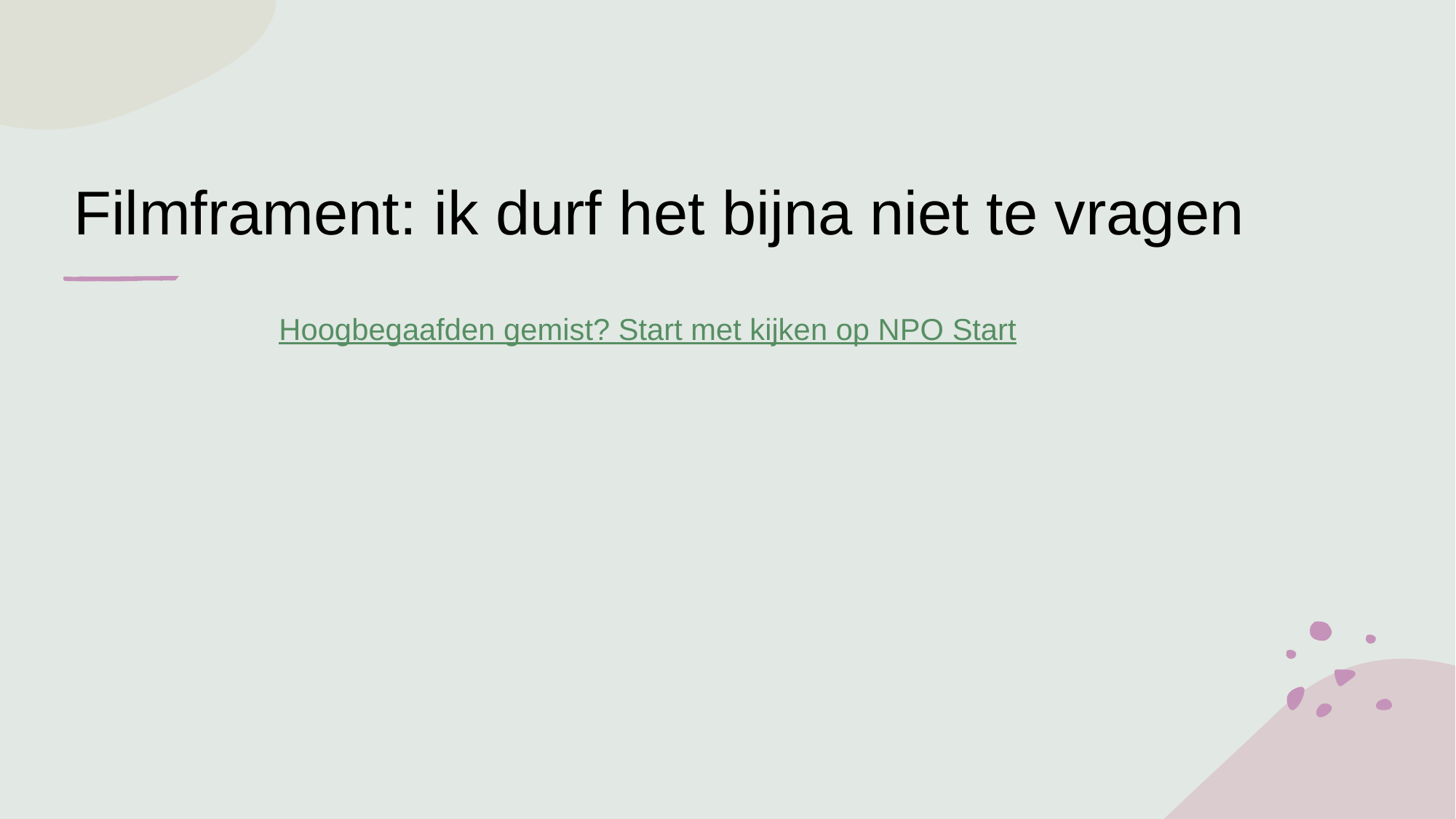

# Filmframent: ik durf het bijna niet te vragen
Hoogbegaafden gemist? Start met kijken op NPO Start